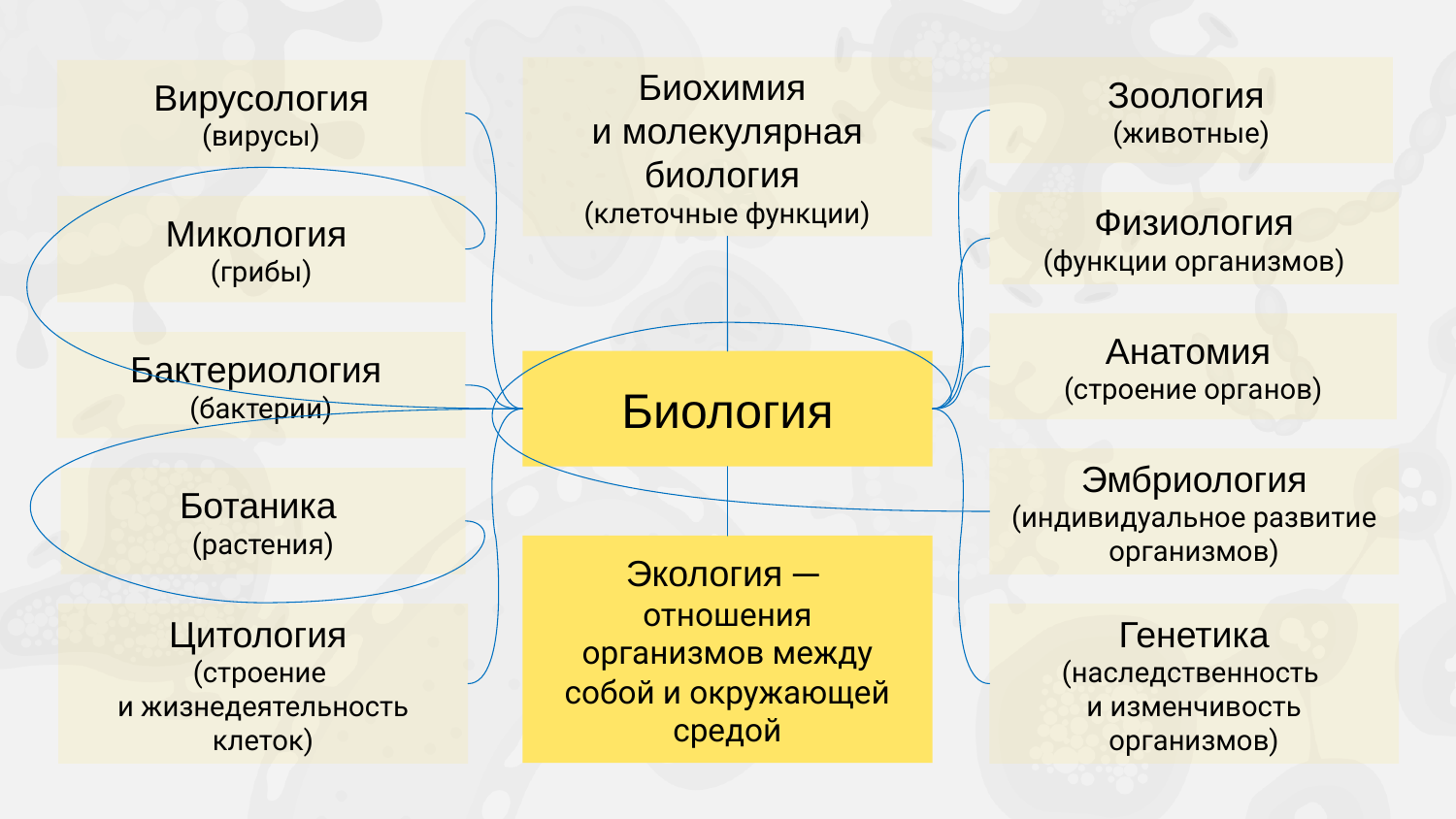

Биохимия
и молекулярная биология
(клеточные функции)
Зоология
(животные)
Вирусология
(вирусы)
Физиология
(функции организмов)
Микология
(грибы)
Анатомия
(строение органов)
Бактериология
(бактерии)
Биология
Эмбриология (индивидуальное развитие организмов)
Ботаника
(растения)
Экология ─
отношения организмов между собой и окружающей средой
Цитология
(строение
и жизнедеятельность клеток)
Генетика
(наследственность
и изменчивость организмов)